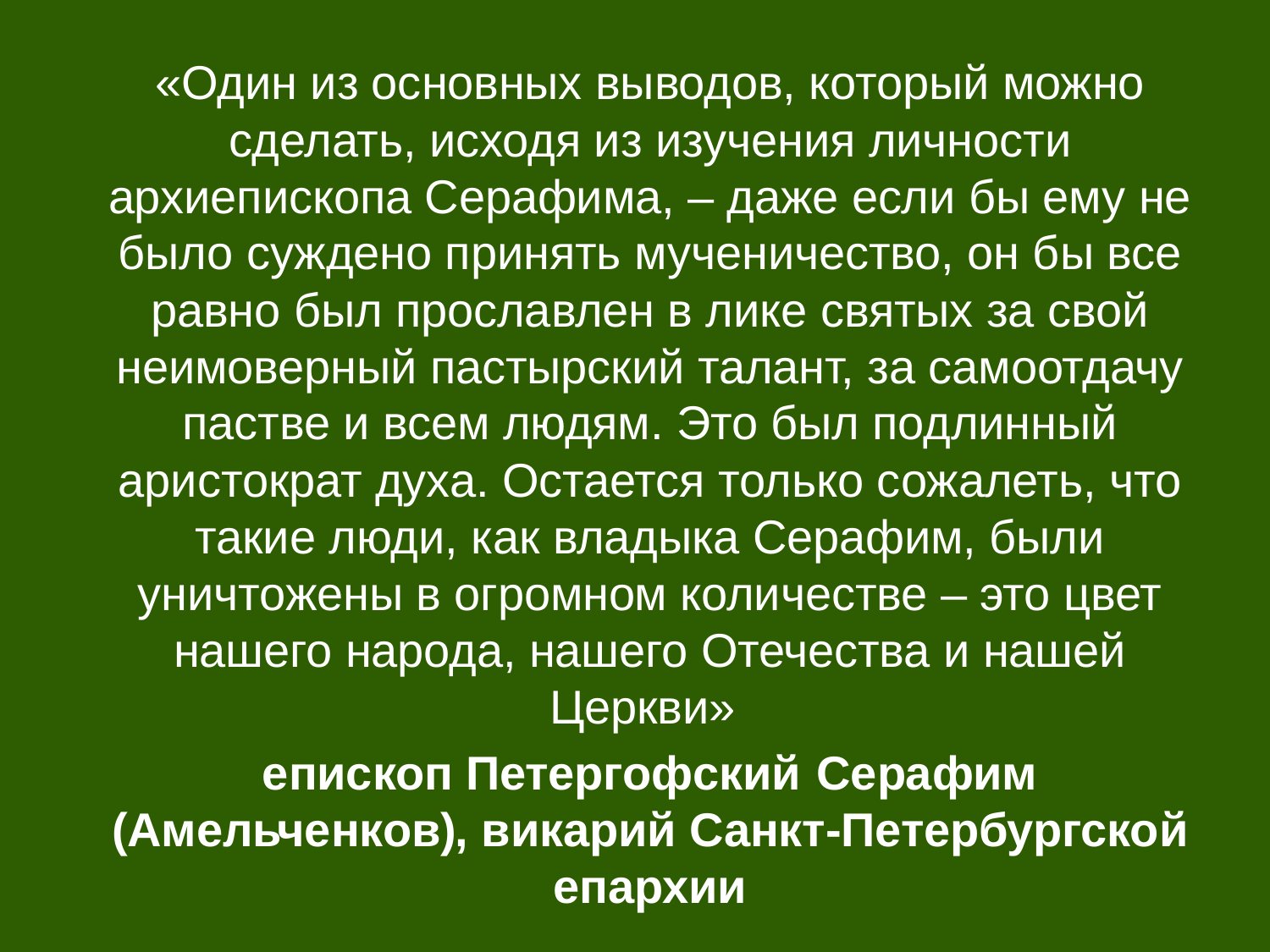

«Один из основных выводов, который можно сделать, исходя из изучения личности архиепископа Серафима, – даже если бы ему не было суждено принять мученичество, он бы все равно был прославлен в лике святых за свой неимоверный пастырский талант, за самоотдачу пастве и всем людям. Это был подлинный аристократ духа. Остается только сожалеть, что такие люди, как владыка Серафим, были уничтожены в огромном количестве – это цвет нашего народа, нашего Отечества и нашей Церкви»
епископ Петергофский Серафим (Амельченков), викарий Санкт-Петербургской епархии